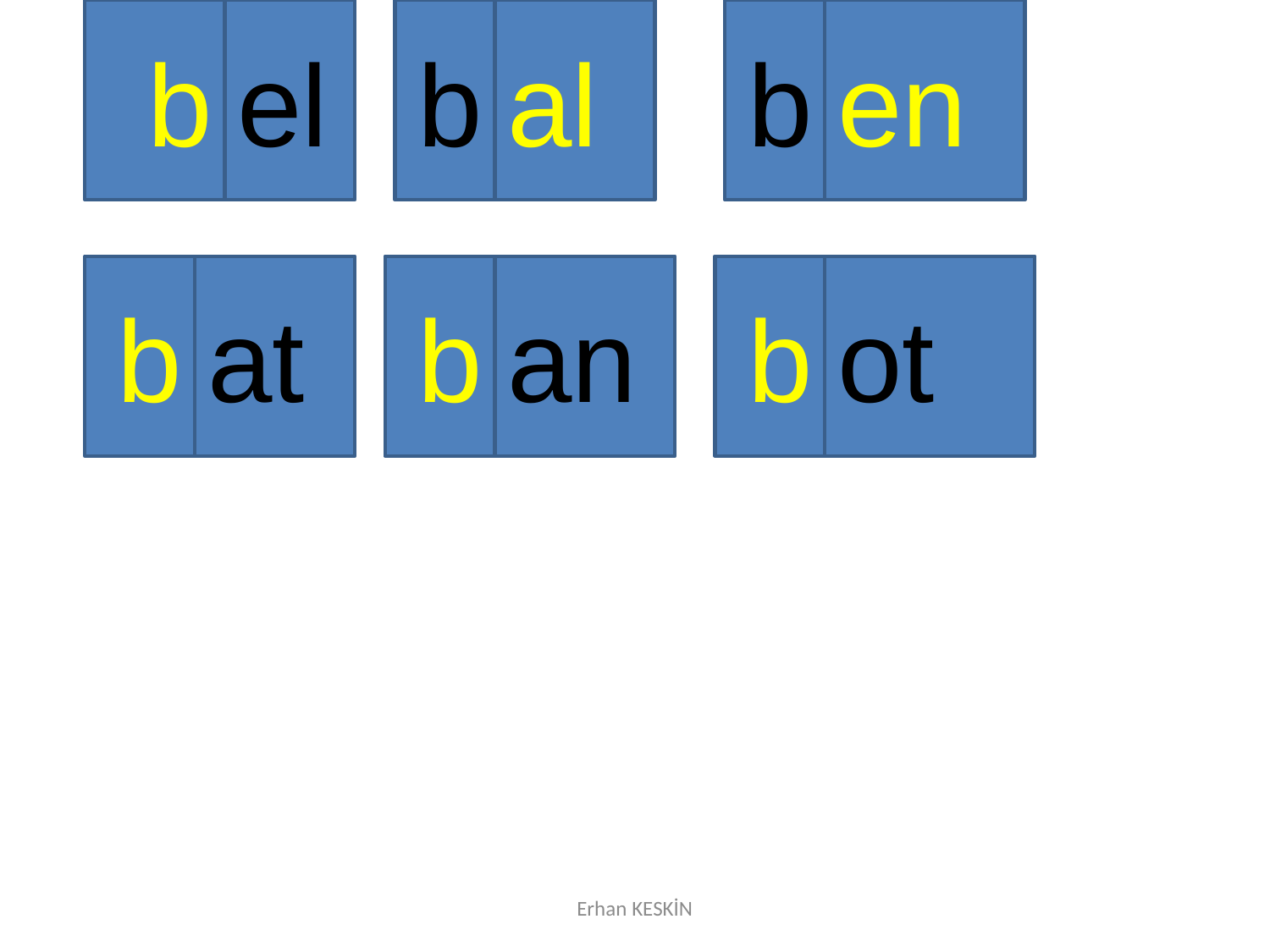

b
el
b
al
b
en
b
at
b
an
b
ot
Erhan KESKİN